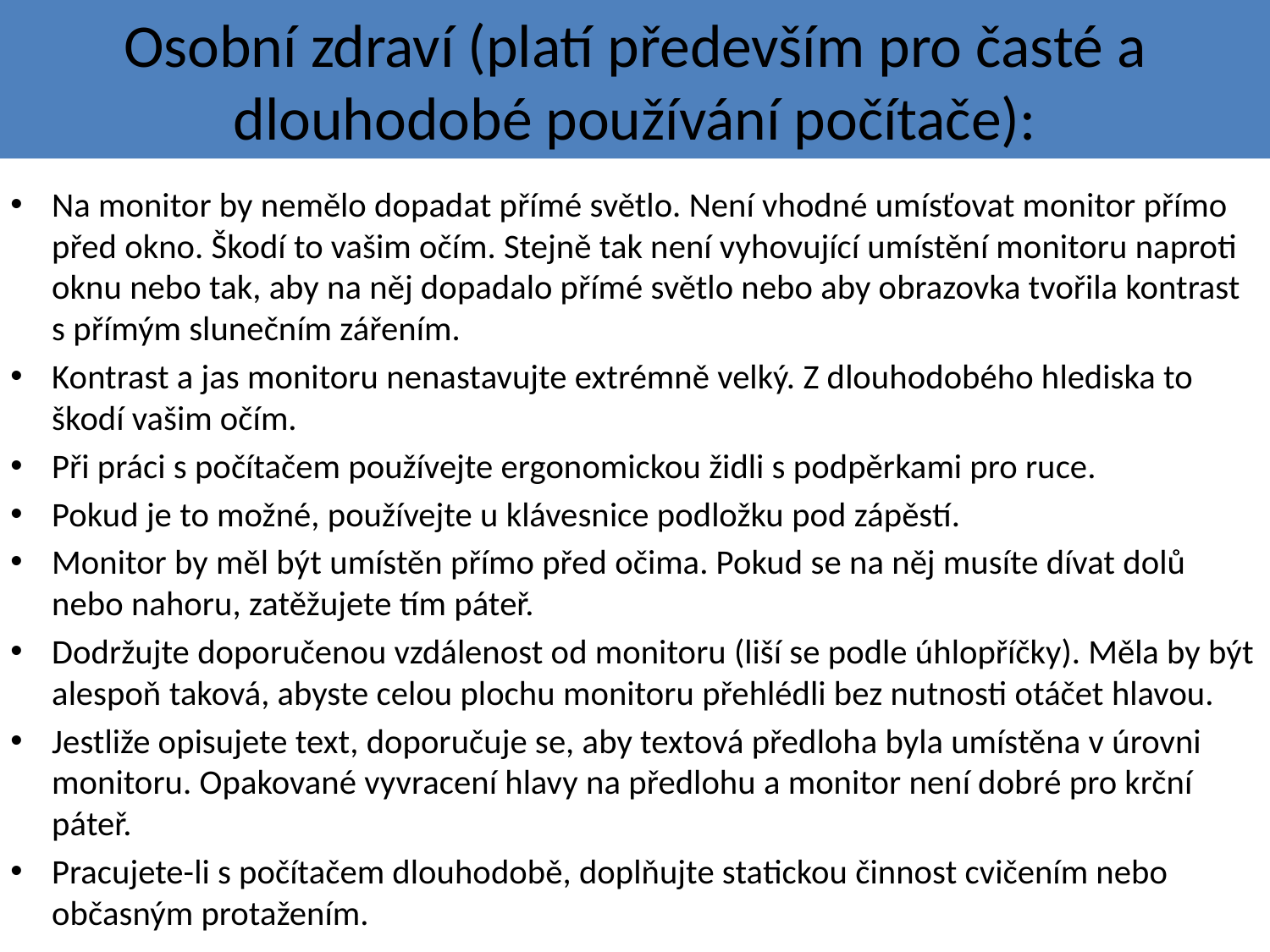

# Osobní zdraví (platí především pro časté a dlouhodobé používání počítače):
Na monitor by nemělo dopadat přímé světlo. Není vhodné umísťovat monitor přímo před okno. Škodí to vašim očím. Stejně tak není vyhovující umístění monitoru naproti oknu nebo tak, aby na něj dopadalo přímé světlo nebo aby obrazovka tvořila kontrast s přímým slunečním zářením.
Kontrast a jas monitoru nenastavujte extrémně velký. Z dlouhodobého hlediska to škodí vašim očím.
Při práci s počítačem používejte ergonomickou židli s podpěrkami pro ruce.
Pokud je to možné, používejte u klávesnice podložku pod zápěstí.
Monitor by měl být umístěn přímo před očima. Pokud se na něj musíte dívat dolů nebo nahoru, zatěžujete tím páteř.
Dodržujte doporučenou vzdálenost od monitoru (liší se podle úhlopříčky). Měla by být alespoň taková, abyste celou plochu monitoru přehlédli bez nutnosti otáčet hlavou.
Jestliže opisujete text, doporučuje se, aby textová předloha byla umístěna v úrovni monitoru. Opakované vyvracení hlavy na předlohu a monitor není dobré pro krční páteř.
Pracujete-li s počítačem dlouhodobě, doplňujte statickou činnost cvičením nebo občasným protažením.